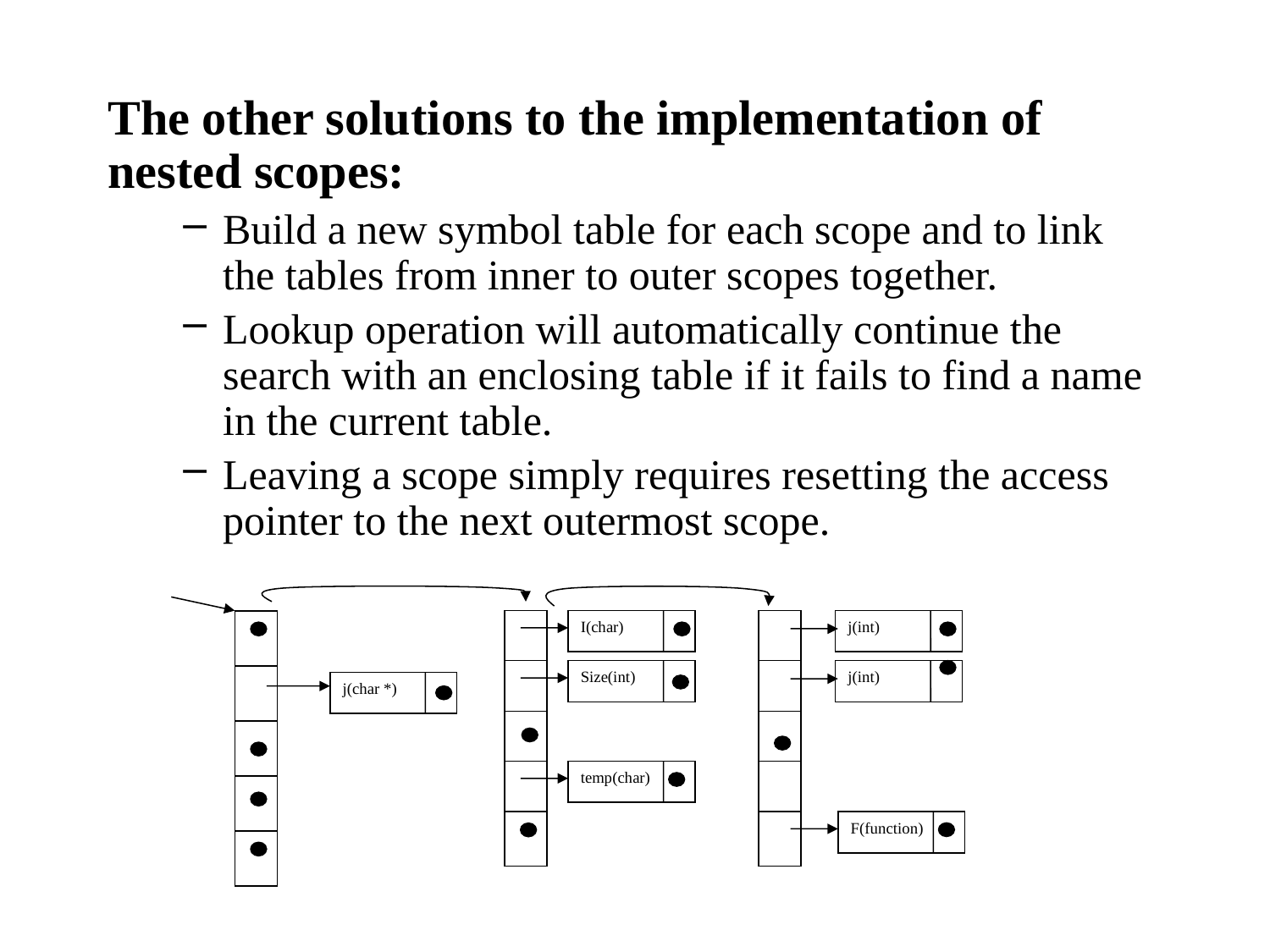

The other solutions to the implementation of nested scopes:
Build a new symbol table for each scope and to link the tables from inner to outer scopes together.
Lookup operation will automatically continue the search with an enclosing table if it fails to find a name in the current table.
Leaving a scope simply requires resetting the access pointer to the next outermost scope.

I(char)

j(int)

Size(int)

j(int)

j(char *)

temp(char)

F(function)